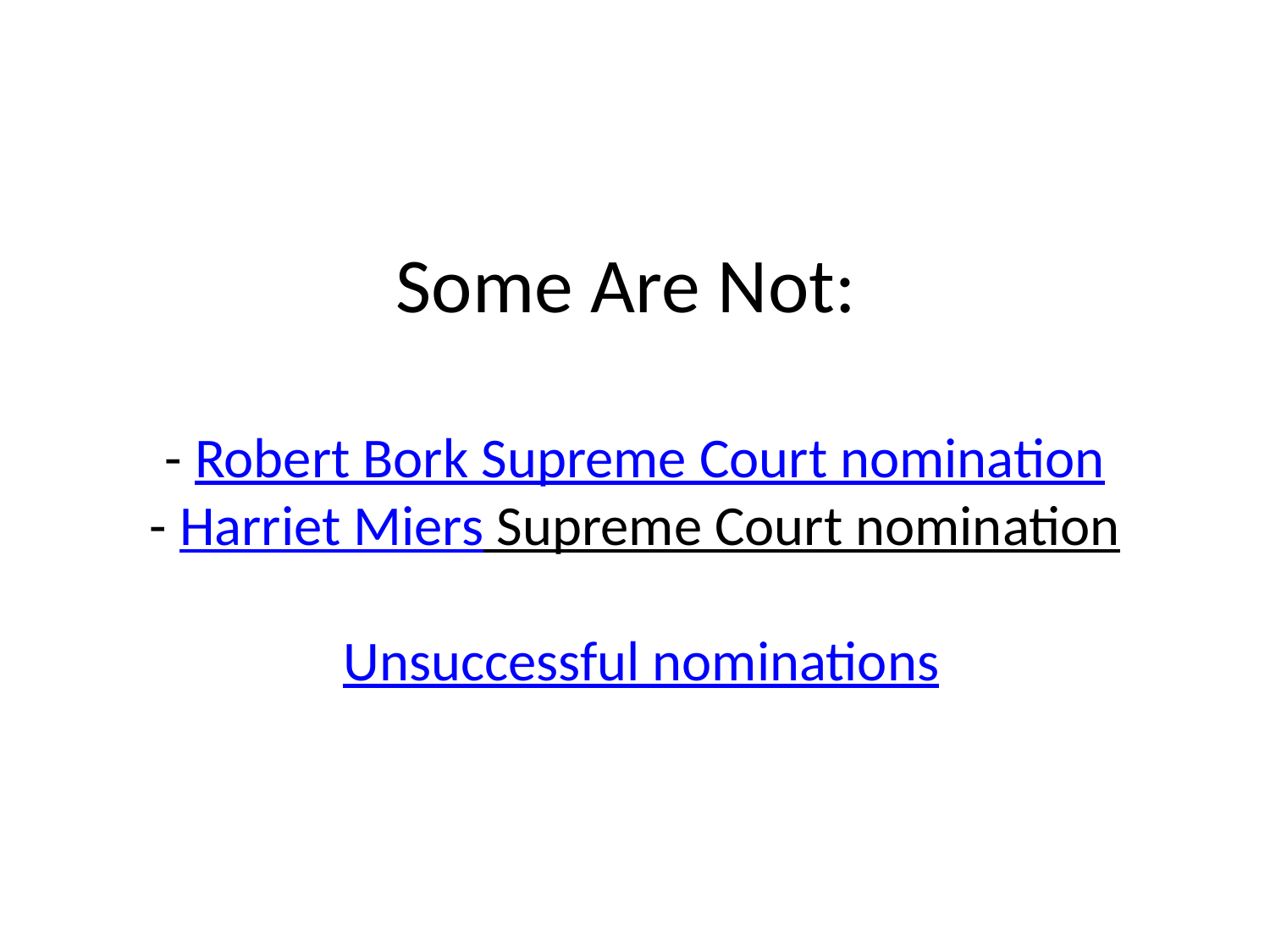

# Some Are Not: - Robert Bork Supreme Court nomination - Harriet Miers Supreme Court nomination Unsuccessful nominations